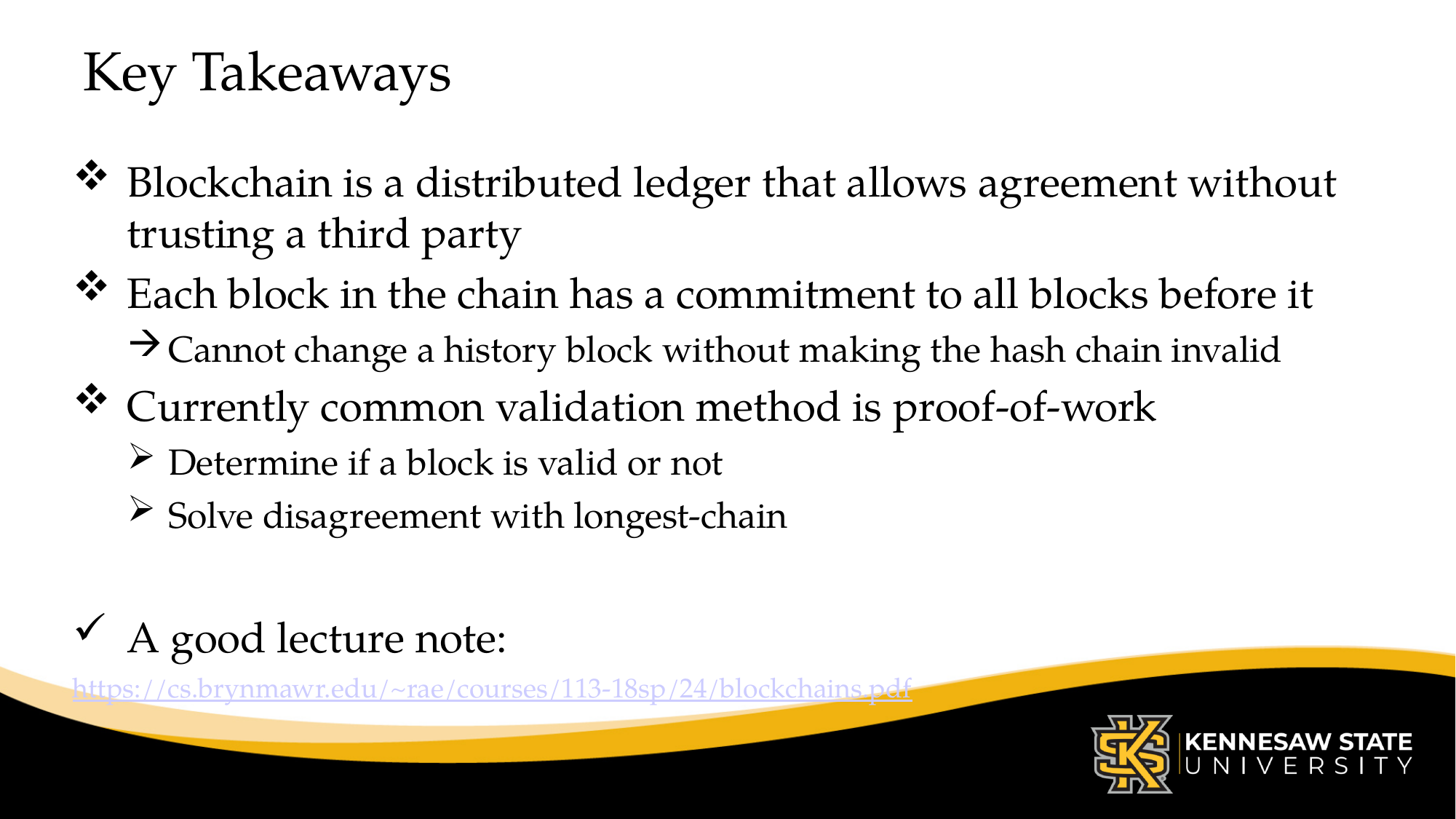

# Key Takeaways
Blockchain is a distributed ledger that allows agreement without trusting a third party
Each block in the chain has a commitment to all blocks before it
Cannot change a history block without making the hash chain invalid
Currently common validation method is proof-of-work
Determine if a block is valid or not
Solve disagreement with longest-chain

A good lecture note:
	https://cs.brynmawr.edu/~rae/courses/113-18sp/24/blockchains.pdf